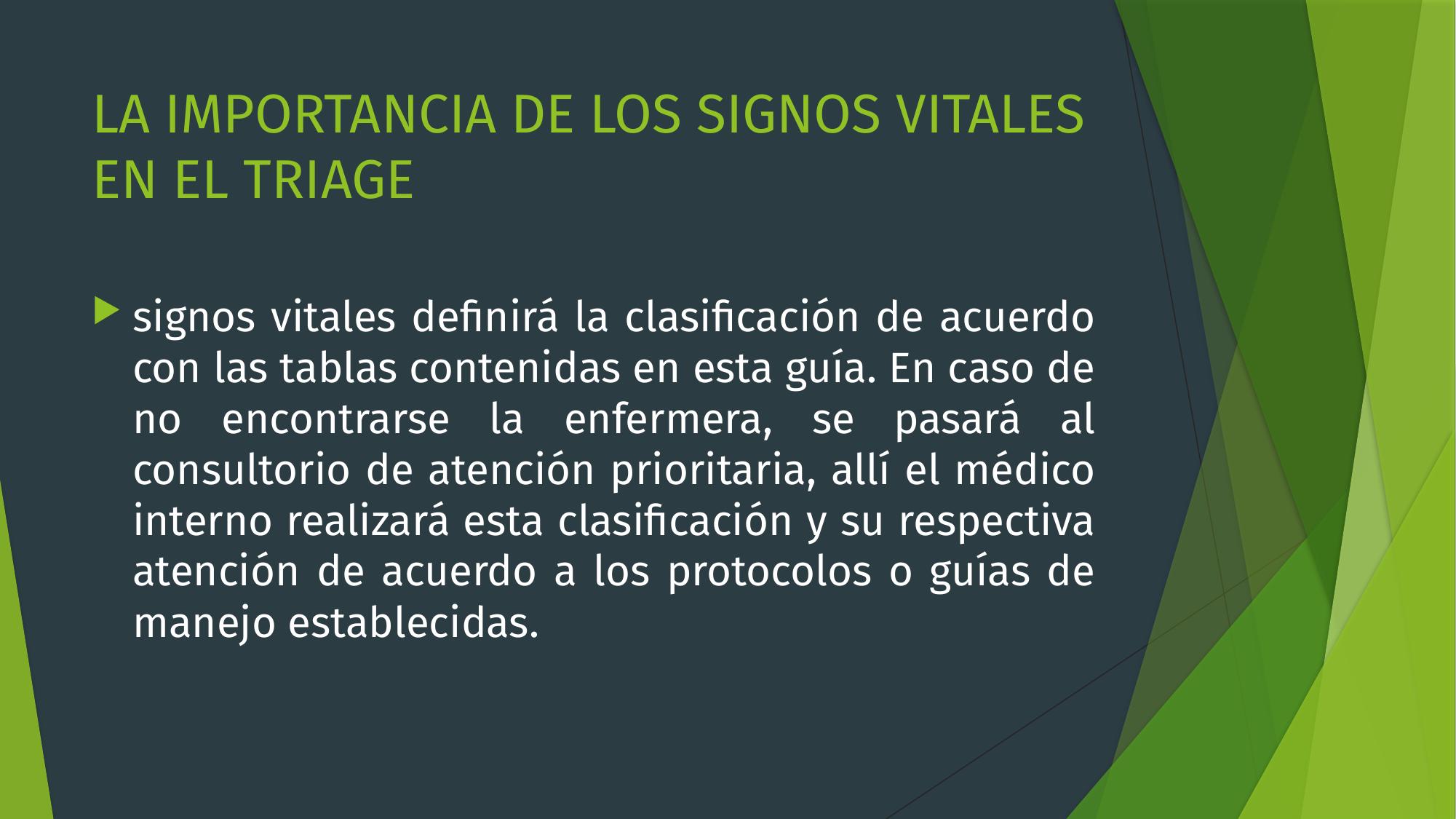

# LA IMPORTANCIA DE LOS SIGNOS VITALES EN EL TRIAGE
signos vitales definirá la clasificación de acuerdo con las tablas contenidas en esta guía. En caso de no encontrarse la enfermera, se pasará al consultorio de atención prioritaria, allí el médico interno realizará esta clasificación y su respectiva atención de acuerdo a los protocolos o guías de manejo establecidas.